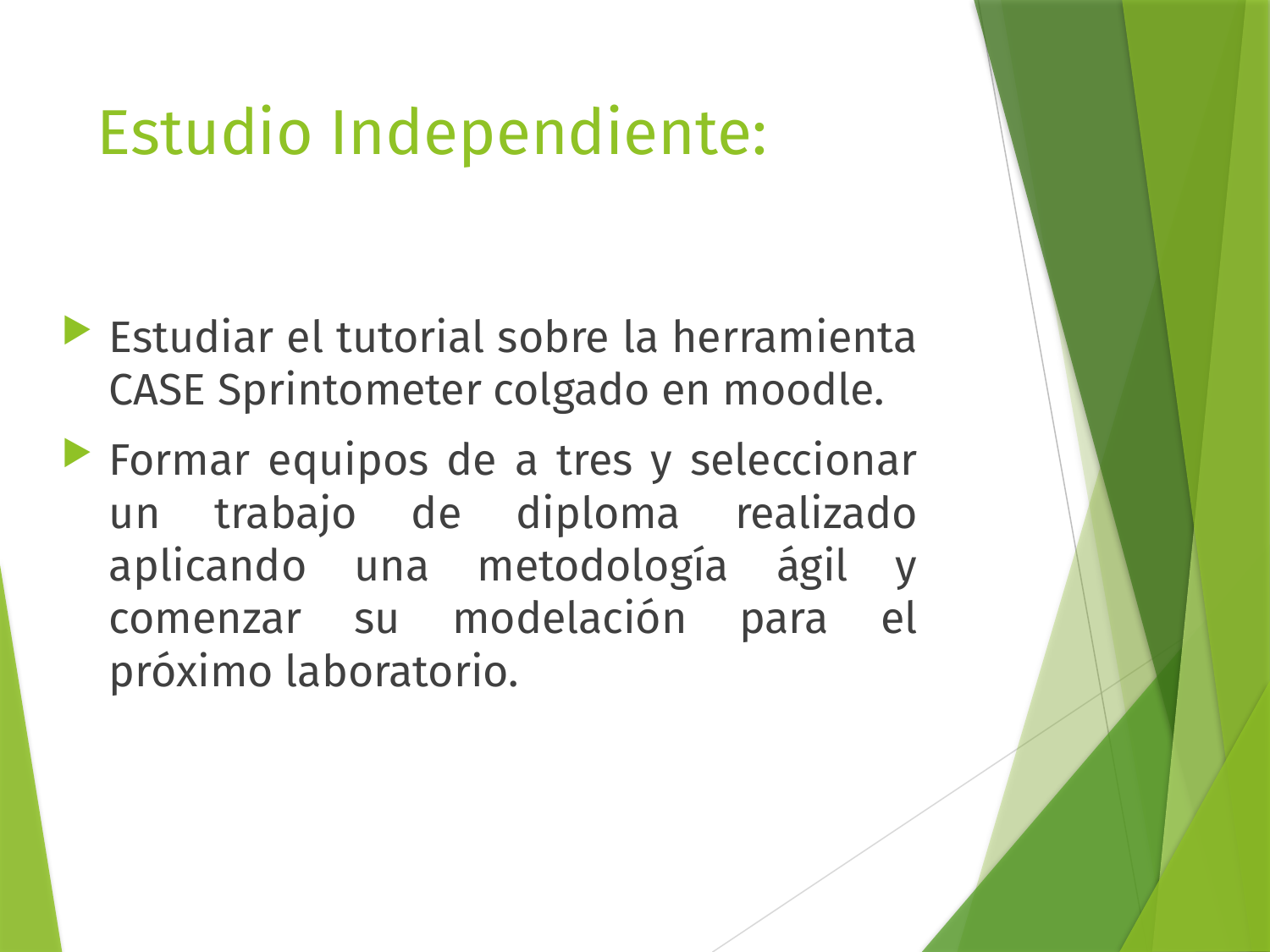

# Estudio Independiente:
Estudiar el tutorial sobre la herramienta CASE Sprintometer colgado en moodle.
Formar equipos de a tres y seleccionar un trabajo de diploma realizado aplicando una metodología ágil y comenzar su modelación para el próximo laboratorio.